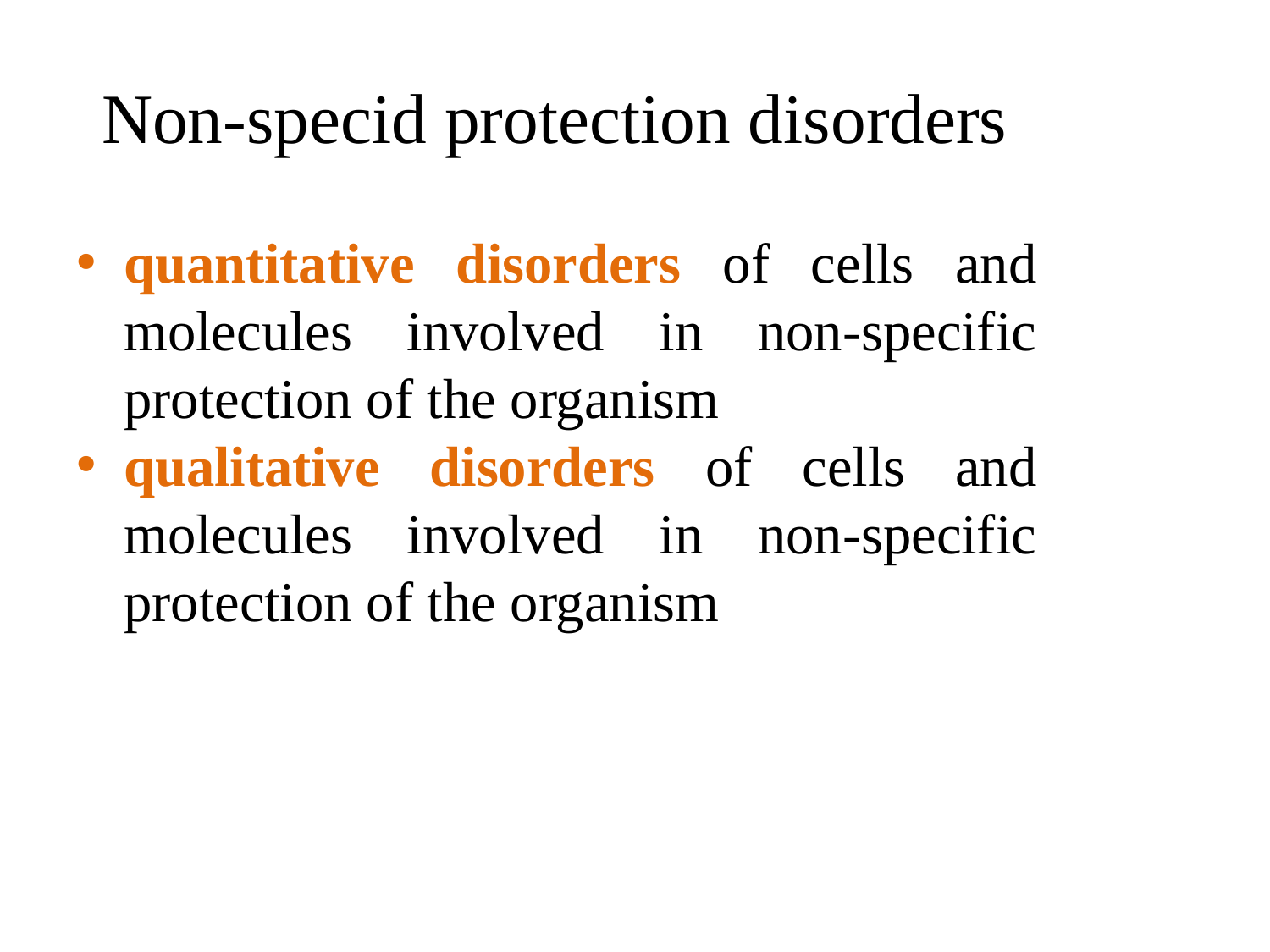

# Non-specid protection disorders
quantitative disorders of cells and molecules involved in non-specific protection of the organism
qualitative disorders of cells and molecules involved in non-specific protection of the organism